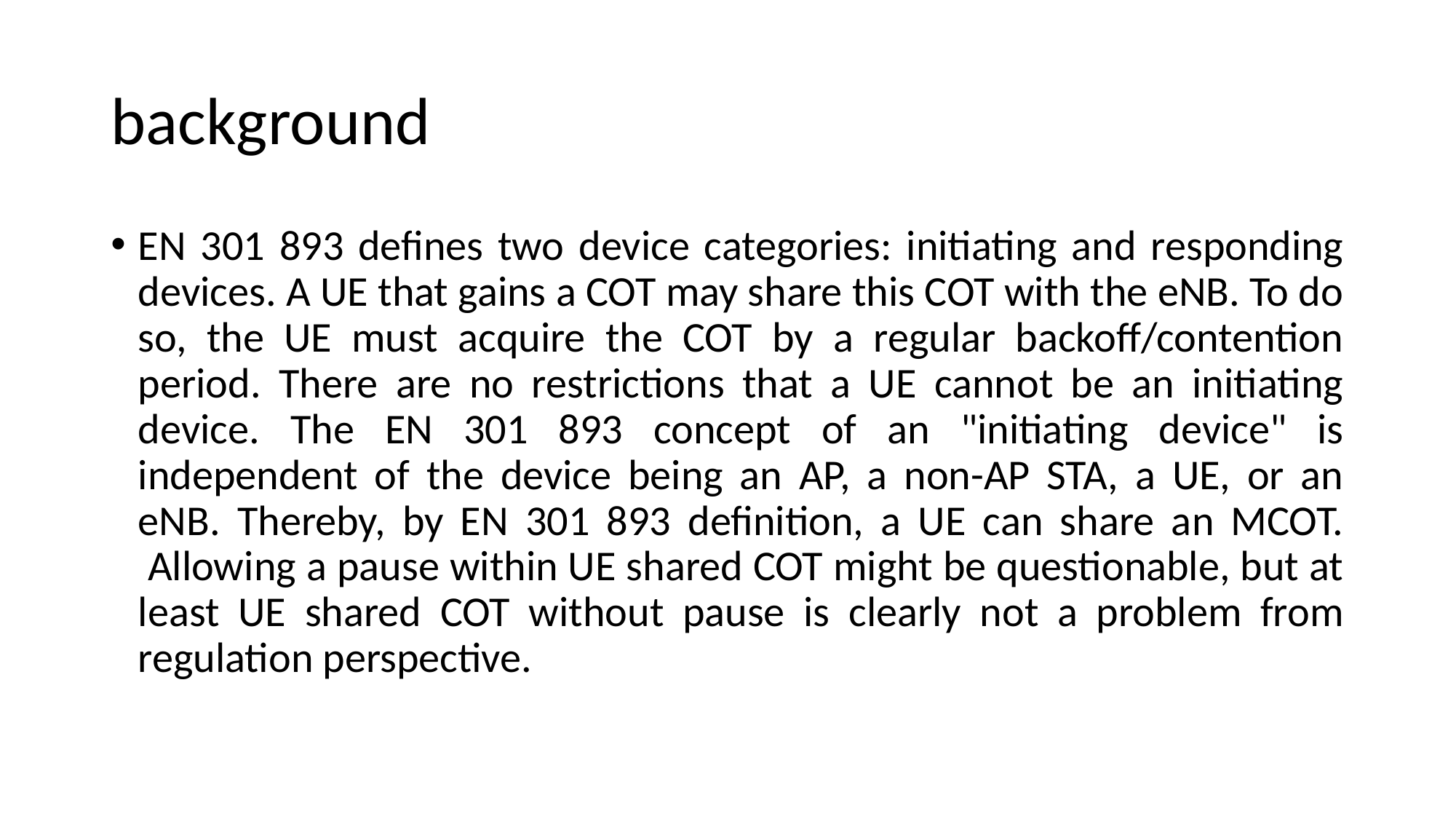

# background
EN 301 893 defines two device categories: initiating and responding devices. A UE that gains a COT may share this COT with the eNB. To do so, the UE must acquire the COT by a regular backoff/contention period. There are no restrictions that a UE cannot be an initiating device. The EN 301 893 concept of an "initiating device" is independent of the device being an AP, a non-AP STA, a UE, or an eNB. Thereby, by EN 301 893 definition, a UE can share an MCOT.  Allowing a pause within UE shared COT might be questionable, but at least UE shared COT without pause is clearly not a problem from regulation perspective.